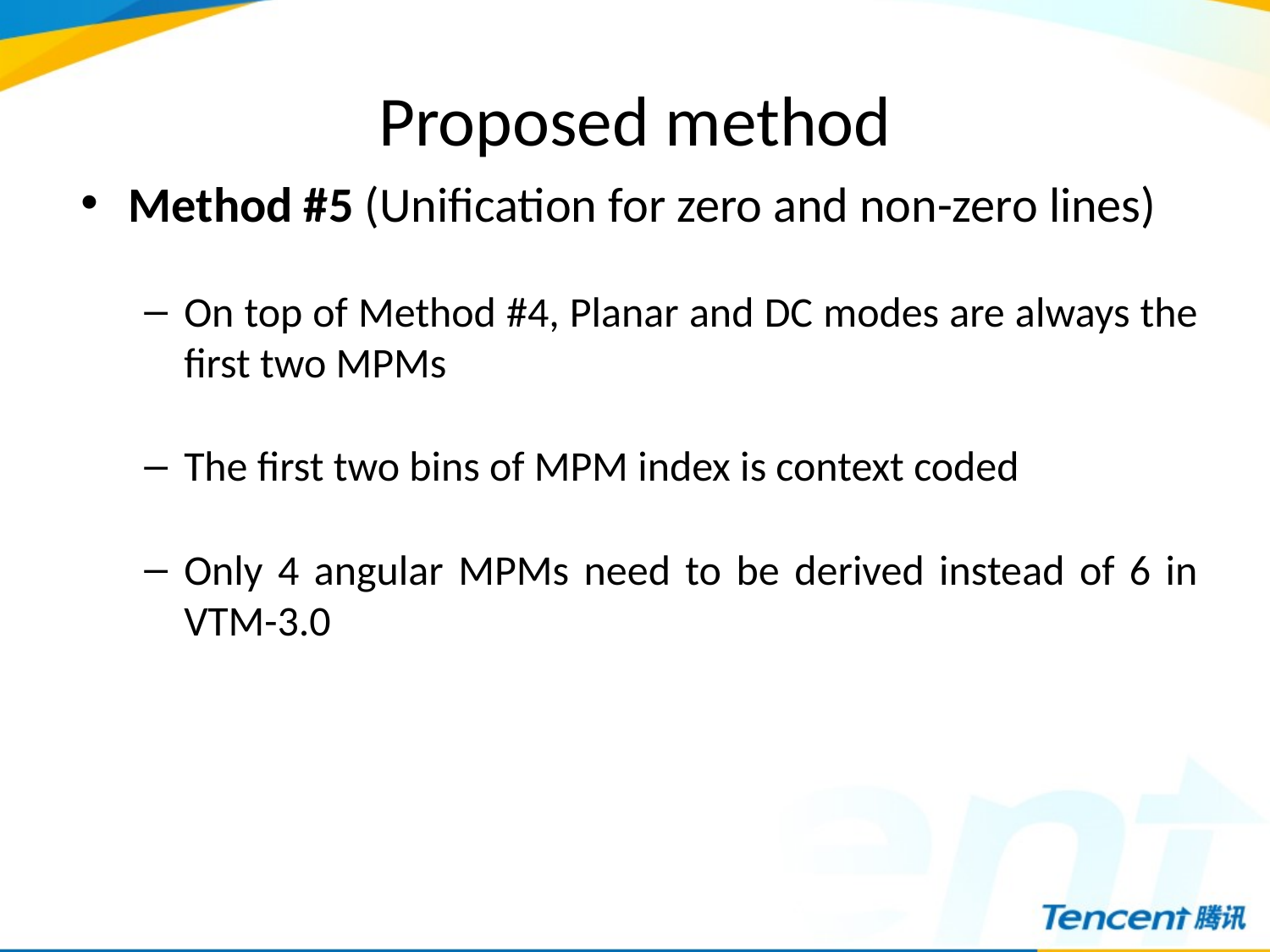

# Proposed method
Method #5 (Unification for zero and non-zero lines)
On top of Method #4, Planar and DC modes are always the first two MPMs
The first two bins of MPM index is context coded
Only 4 angular MPMs need to be derived instead of 6 in VTM-3.0